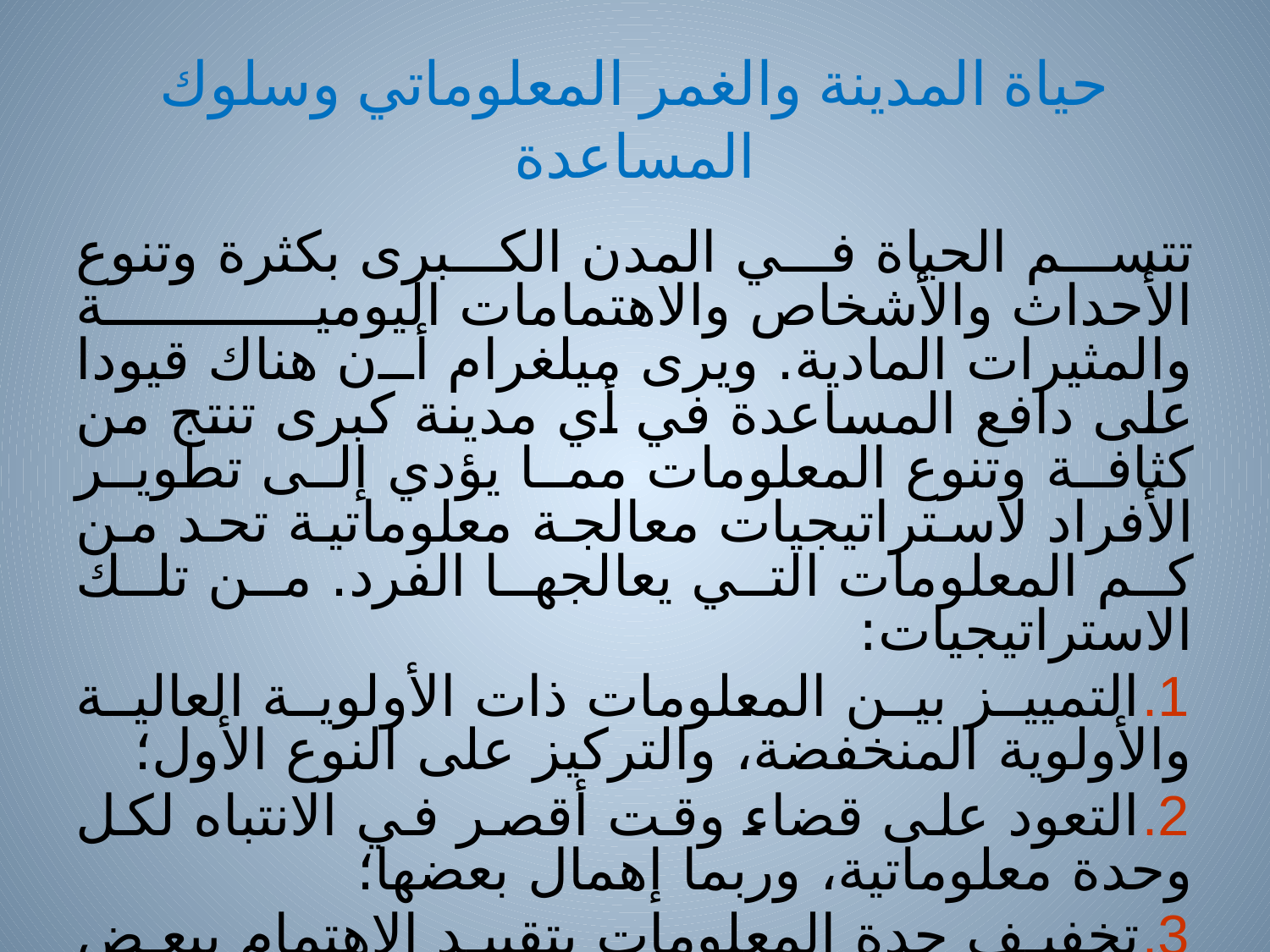

# حياة المدينة والغمر المعلوماتي وسلوك المساعدة
تتسم الحياة في المدن الكبرى بكثرة وتنوع الأحداث والأشخاص والاهتمامات اليومية والمثيرات المادية. ويرى ميلغرام أن هناك قيودا على دافع المساعدة في أي مدينة كبرى تنتج من كثافة وتنوع المعلومات مما يؤدي إلى تطوير الأفراد لاستراتيجيات معالجة معلوماتية تحد من كم المعلومات التي يعالجها الفرد. من تلك الاستراتيجيات:
التمييز بين المعلومات ذات الأولوية العالية والأولوية المنخفضة، والتركيز على النوع الأول؛
التعود على قضاء وقت أقصر في الانتباه لكل وحدة معلوماتية، وربما إهمال بعضها؛
تخفيف حدة المعلومات بتقييد الاهتمام ببعض الأفراد على الأقل في حدود التفاعلات العارضة.